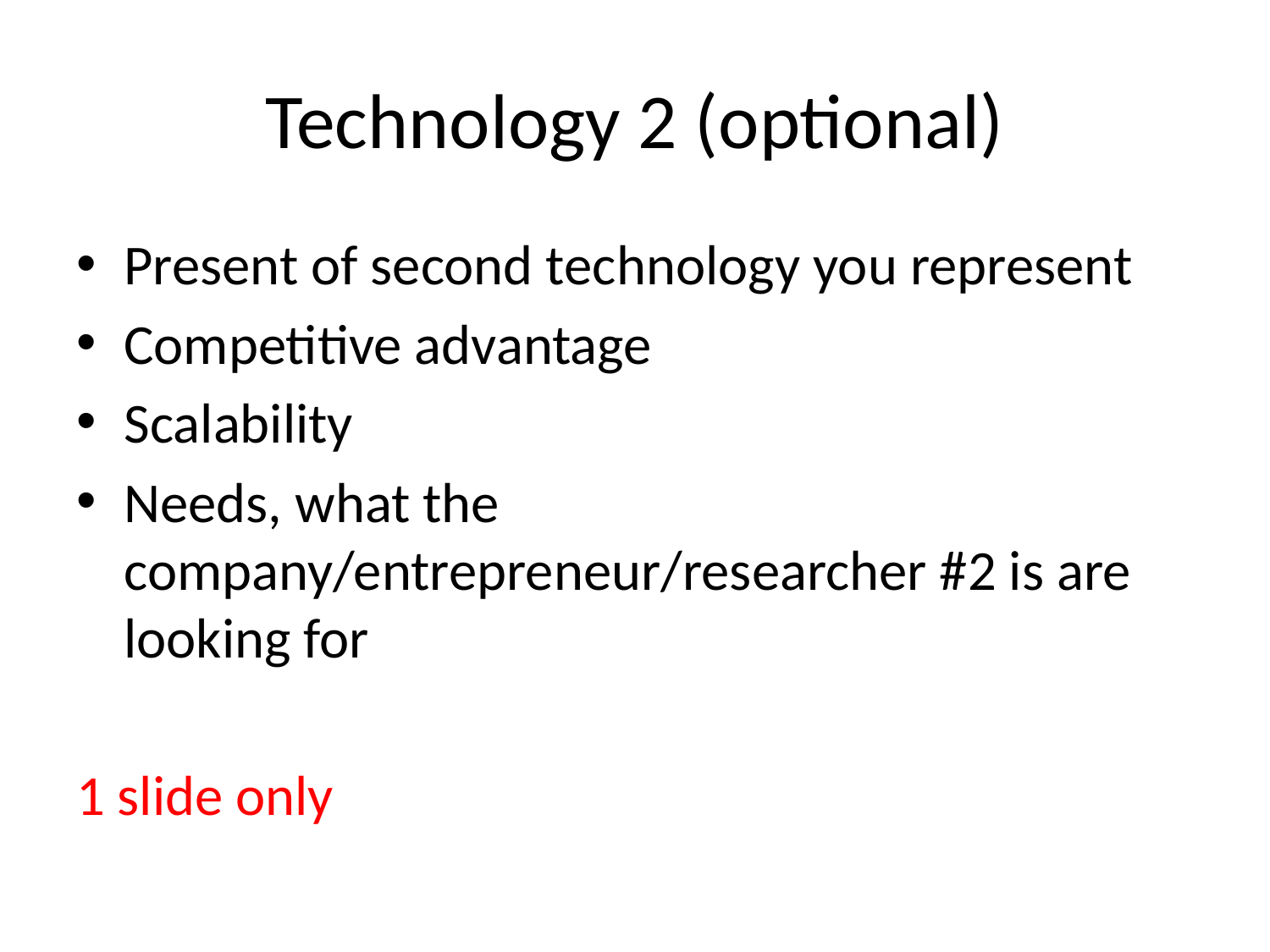

# Technology 2 (optional)
Present of second technology you represent
Competitive advantage
Scalability
Needs, what the company/entrepreneur/researcher #2 is are looking for

1 slide only